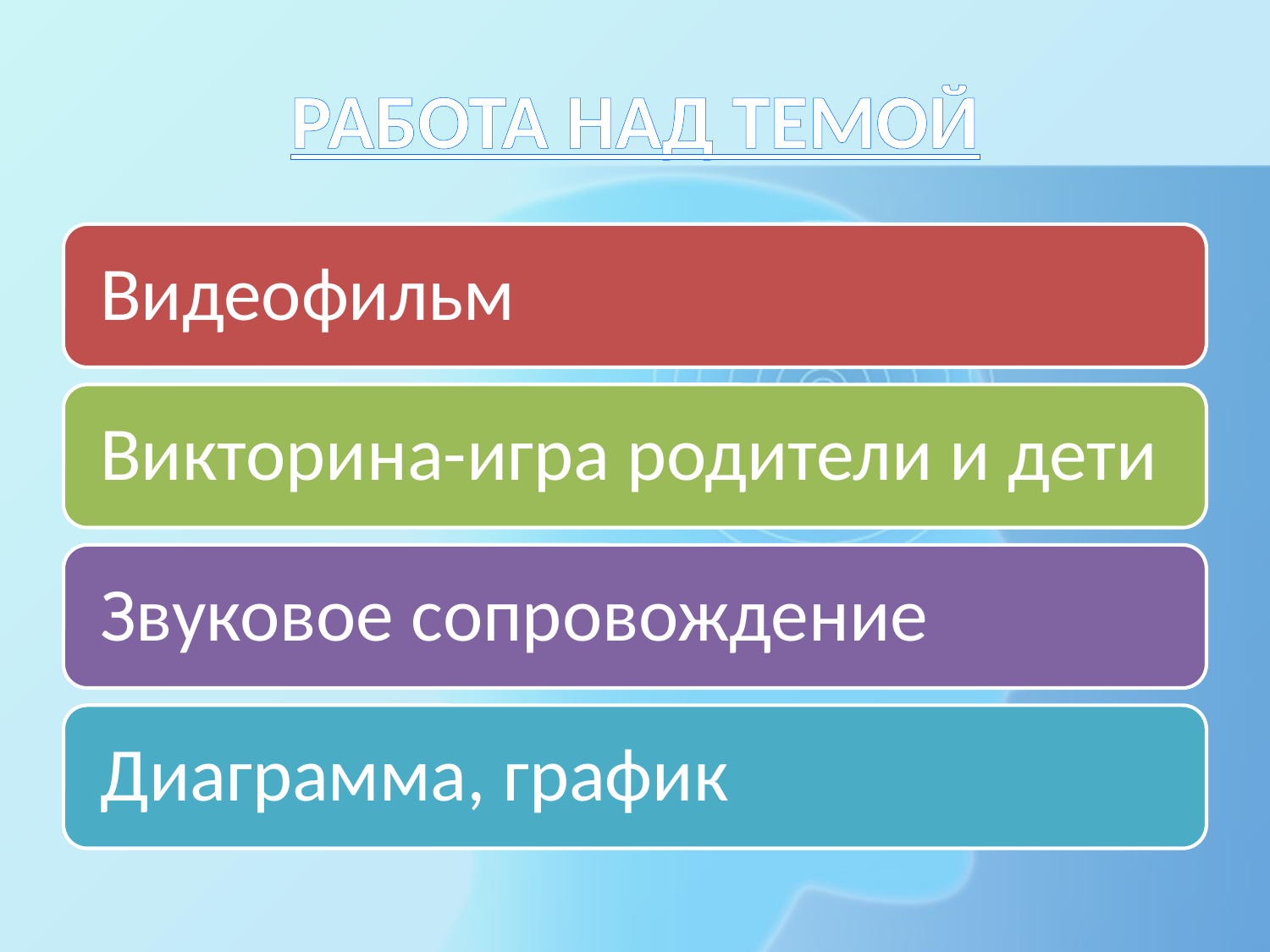

# РАБОТА НАД ТЕМОЙ
Видеофильм
Викторина-игра родители и дети
Звуковое сопровождение
Диаграмма, график